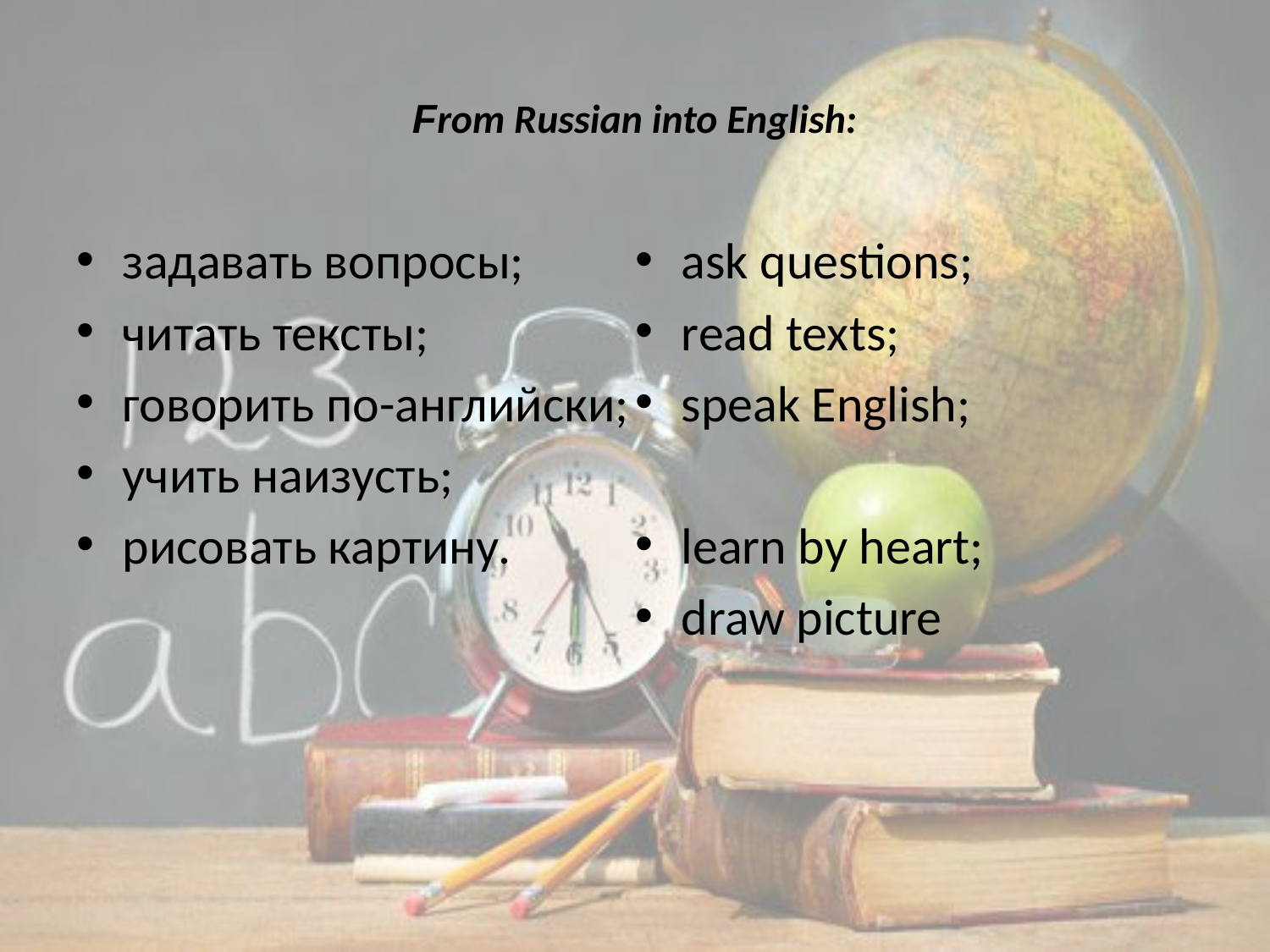

# From Russian into English:
задавать вопросы;
читать тексты;
говорить по-английски;
учить наизусть;
рисовать картину.

ask questions;
read texts;
speak English;

learn by heart;
draw picture